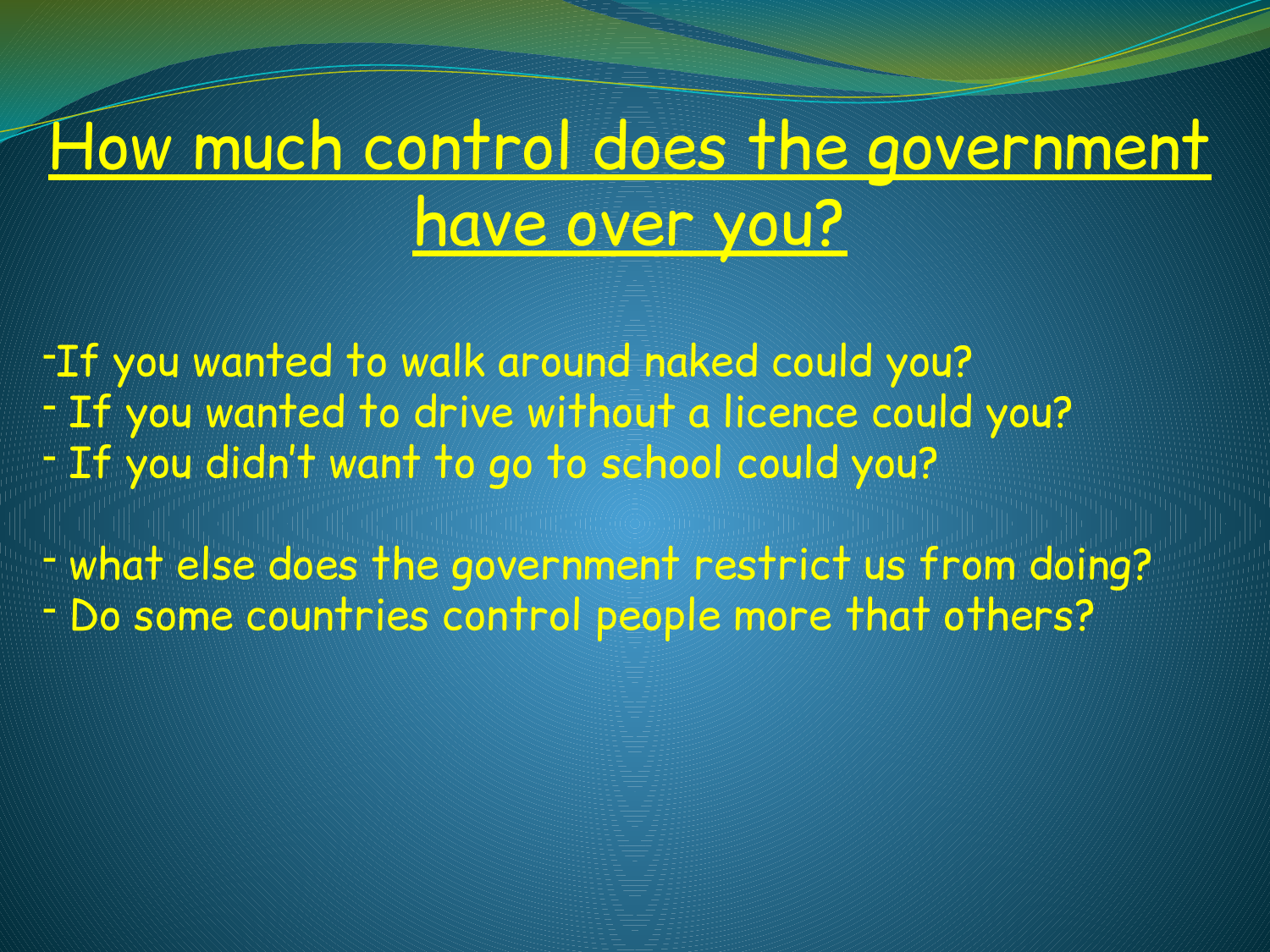

How much control does the government have over you?

If you wanted to walk around naked could you?
 If you wanted to drive without a licence could you?
 If you didn’t want to go to school could you?

 what else does the government restrict us from doing?
 Do some countries control people more that others?